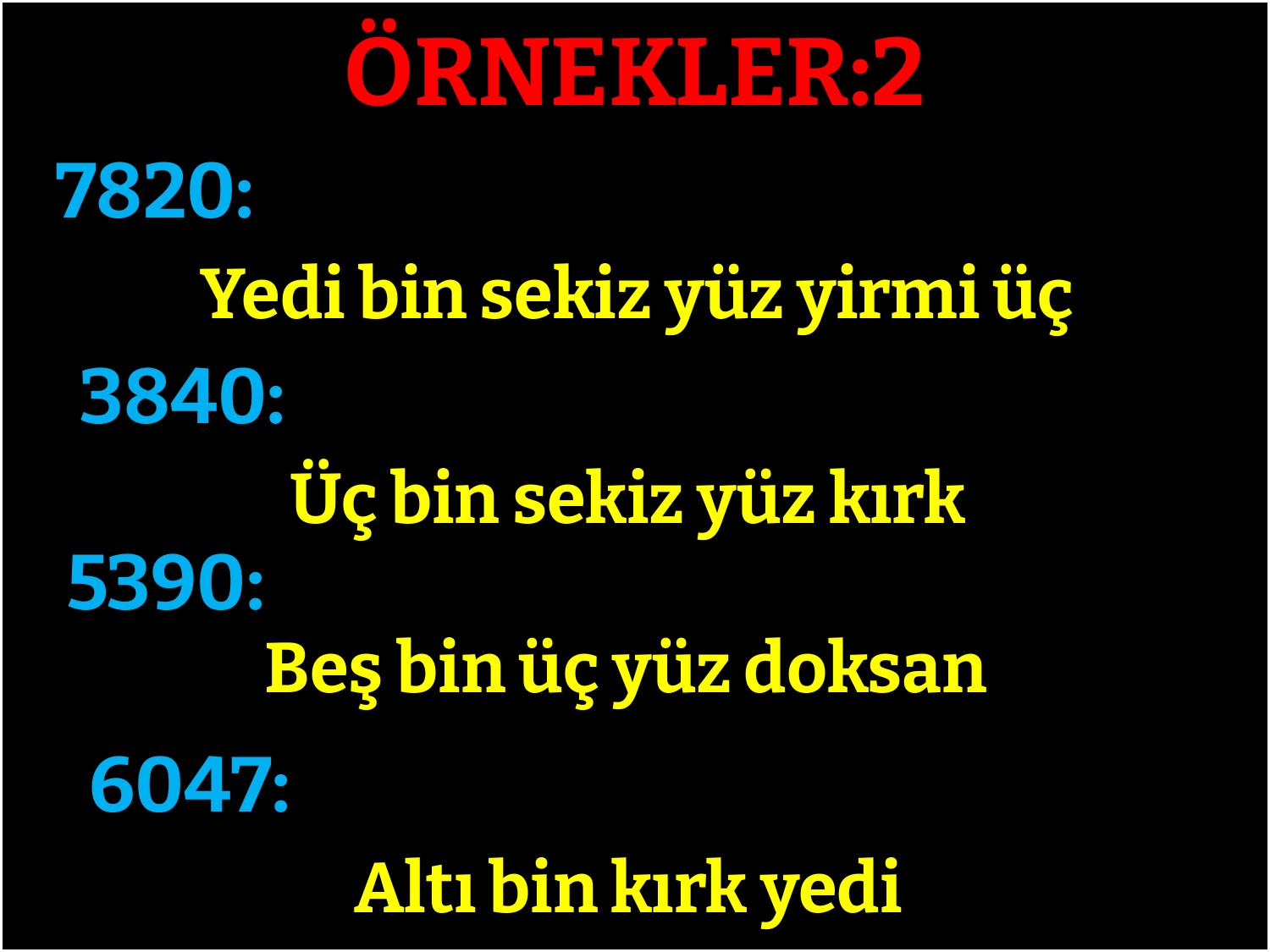

ÖRNEKLER:2
7820:
Yedi bin sekiz yüz yirmi üç
#
3840:
Üç bin sekiz yüz kırk
5390:
Beş bin üç yüz doksan
6047:
Altı bin kırk yedi